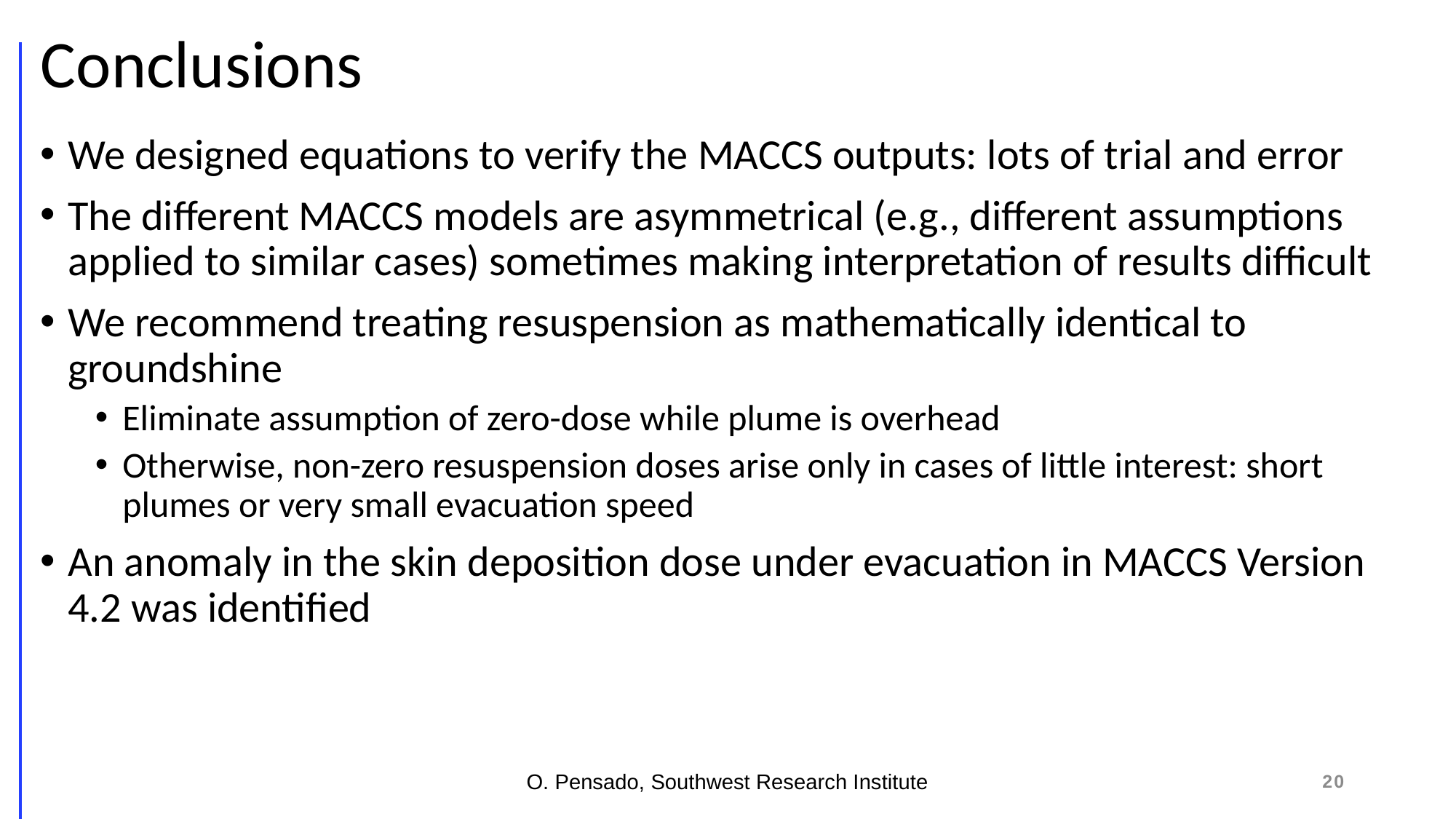

# Conclusions
We designed equations to verify the MACCS outputs: lots of trial and error
The different MACCS models are asymmetrical (e.g., different assumptions applied to similar cases) sometimes making interpretation of results difficult
We recommend treating resuspension as mathematically identical to groundshine
Eliminate assumption of zero-dose while plume is overhead
Otherwise, non-zero resuspension doses arise only in cases of little interest: short plumes or very small evacuation speed
An anomaly in the skin deposition dose under evacuation in MACCS Version 4.2 was identified
O. Pensado, Southwest Research Institute
20